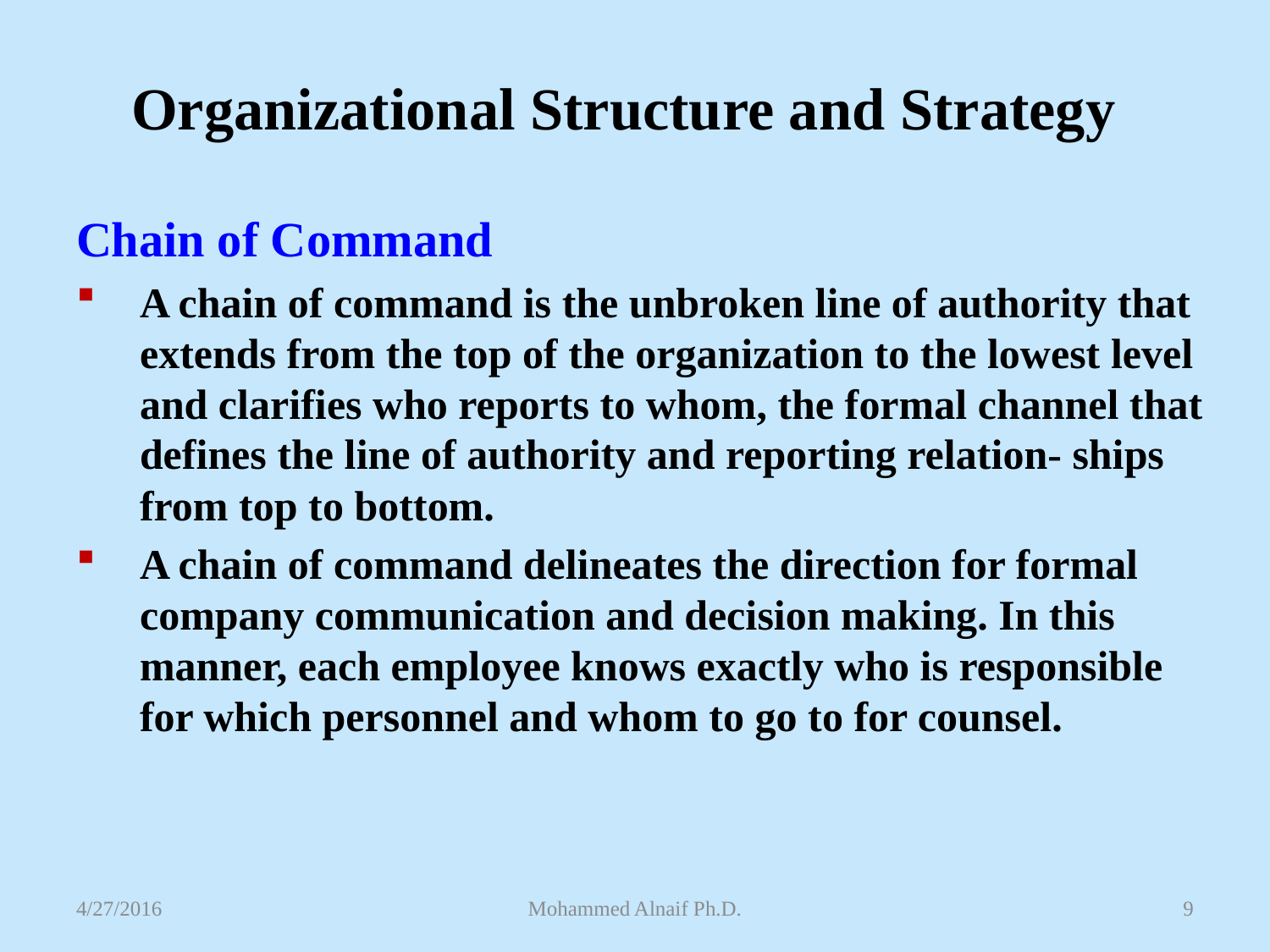

# Organizational Structure and Strategy
Chain of Command
A chain of command is the unbroken line of authority that extends from the top of the organization to the lowest level and clarifies who reports to whom, the formal channel that defines the line of authority and reporting relation- ships from top to bottom.
A chain of command delineates the direction for formal company communication and decision making. In this manner, each employee knows exactly who is responsible for which personnel and whom to go to for counsel.
4/27/2016
Mohammed Alnaif Ph.D.
9